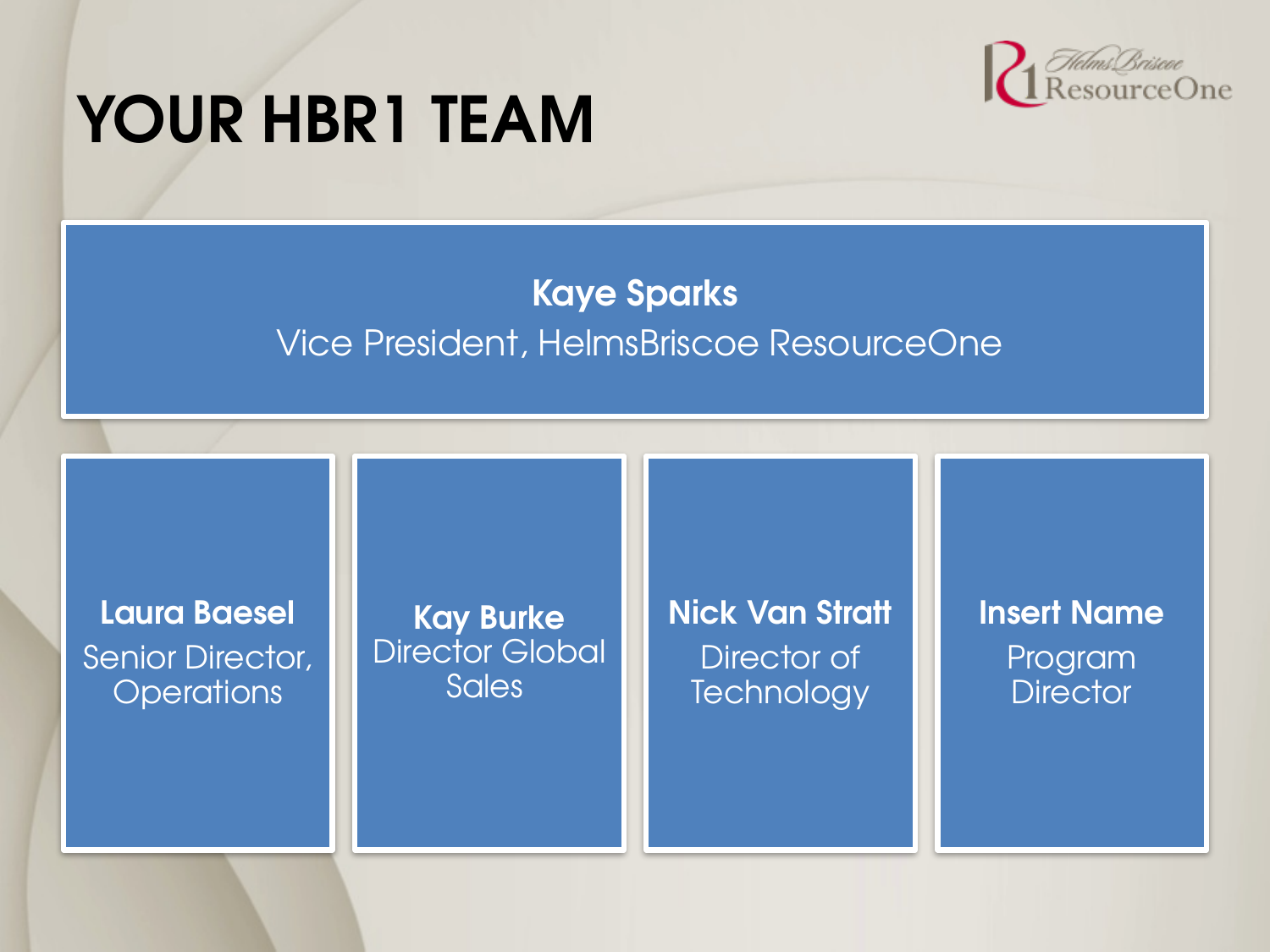

# Your hbr1 team
Kaye Sparks
 Vice President, HelmsBriscoe ResourceOne
Laura Baesel
Senior Director, Operations
Kay Burke Director Global Sales
Nick Van Stratt
Director of Technology
Insert Name
Program Director